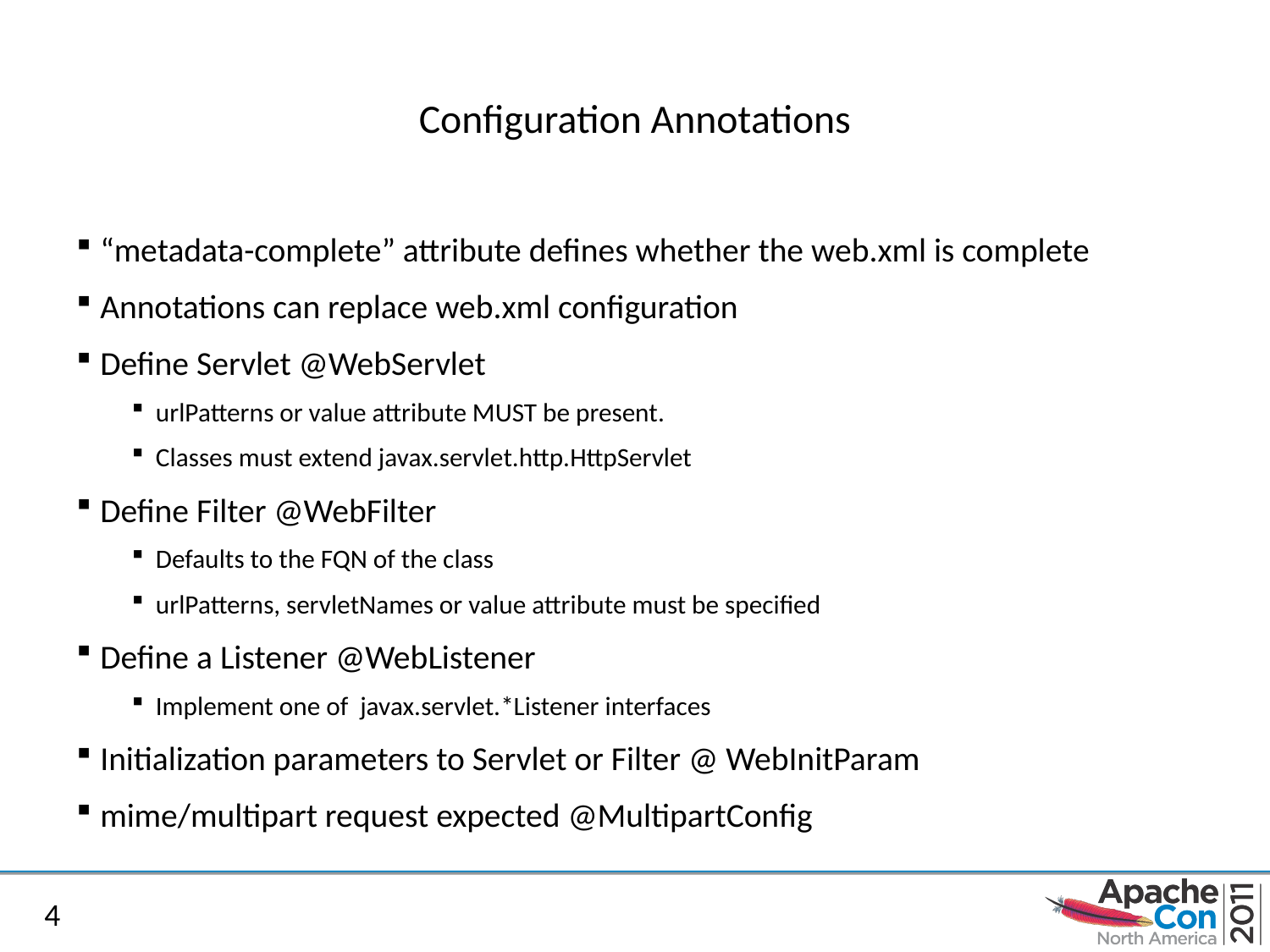

# Configuration Annotations
“metadata-complete” attribute defines whether the web.xml is complete
Annotations can replace web.xml configuration
Define Servlet @WebServlet
urlPatterns or value attribute MUST be present.
Classes must extend javax.servlet.http.HttpServlet
Define Filter @WebFilter
Defaults to the FQN of the class
urlPatterns, servletNames or value attribute must be specified
Define a Listener @WebListener
Implement one of  javax.servlet.*Listener interfaces
Initialization parameters to Servlet or Filter @ WebInitParam
mime/multipart request expected @MultipartConfig